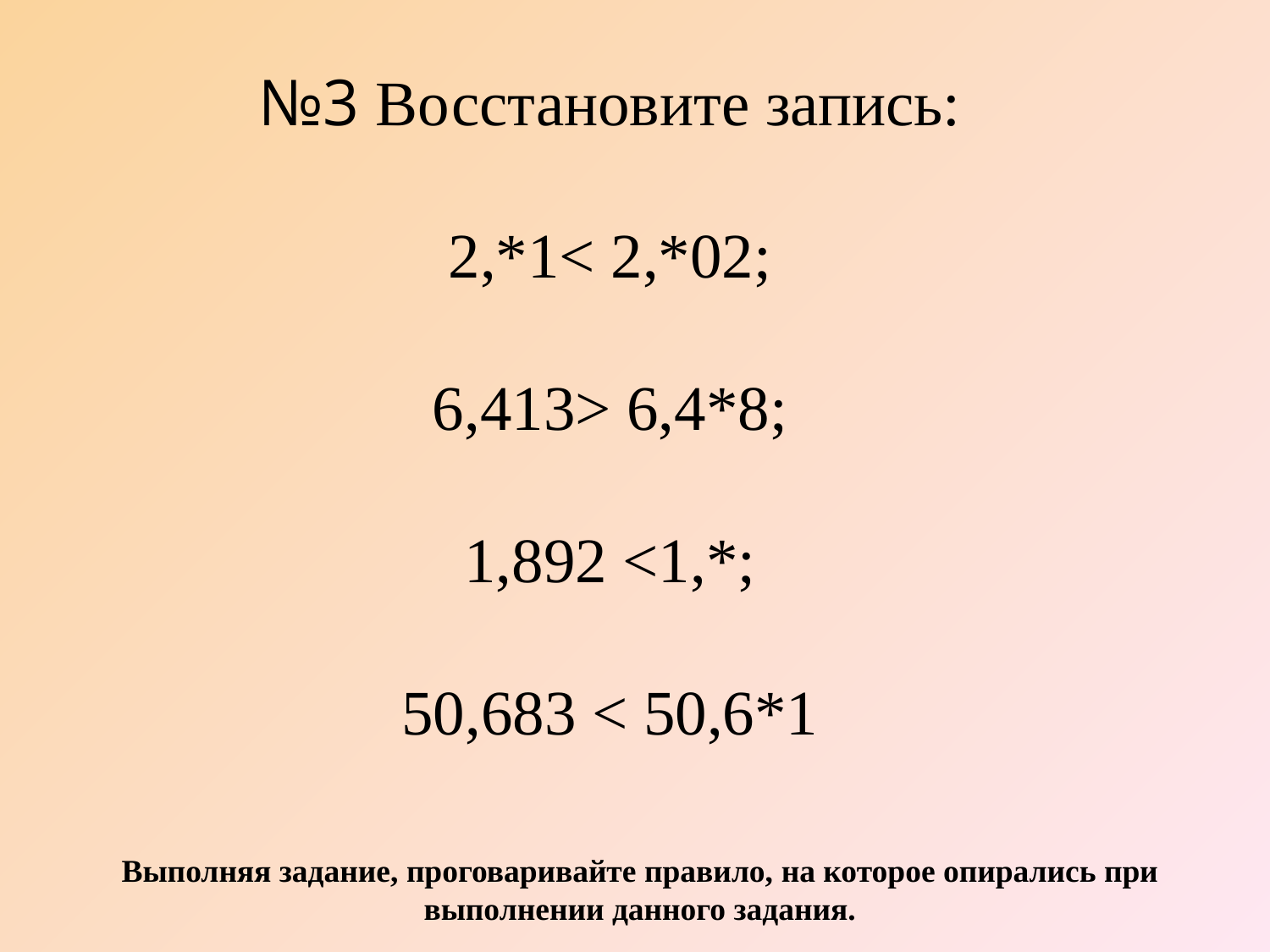

№3 Восстановите запись:

2,*1< 2,*02;

6,413> 6,4*8;

1,892 <1,*;

50,683 < 50,6*1
Выполняя задание, проговаривайте правило, на которое опирались при выполнении данного задания.